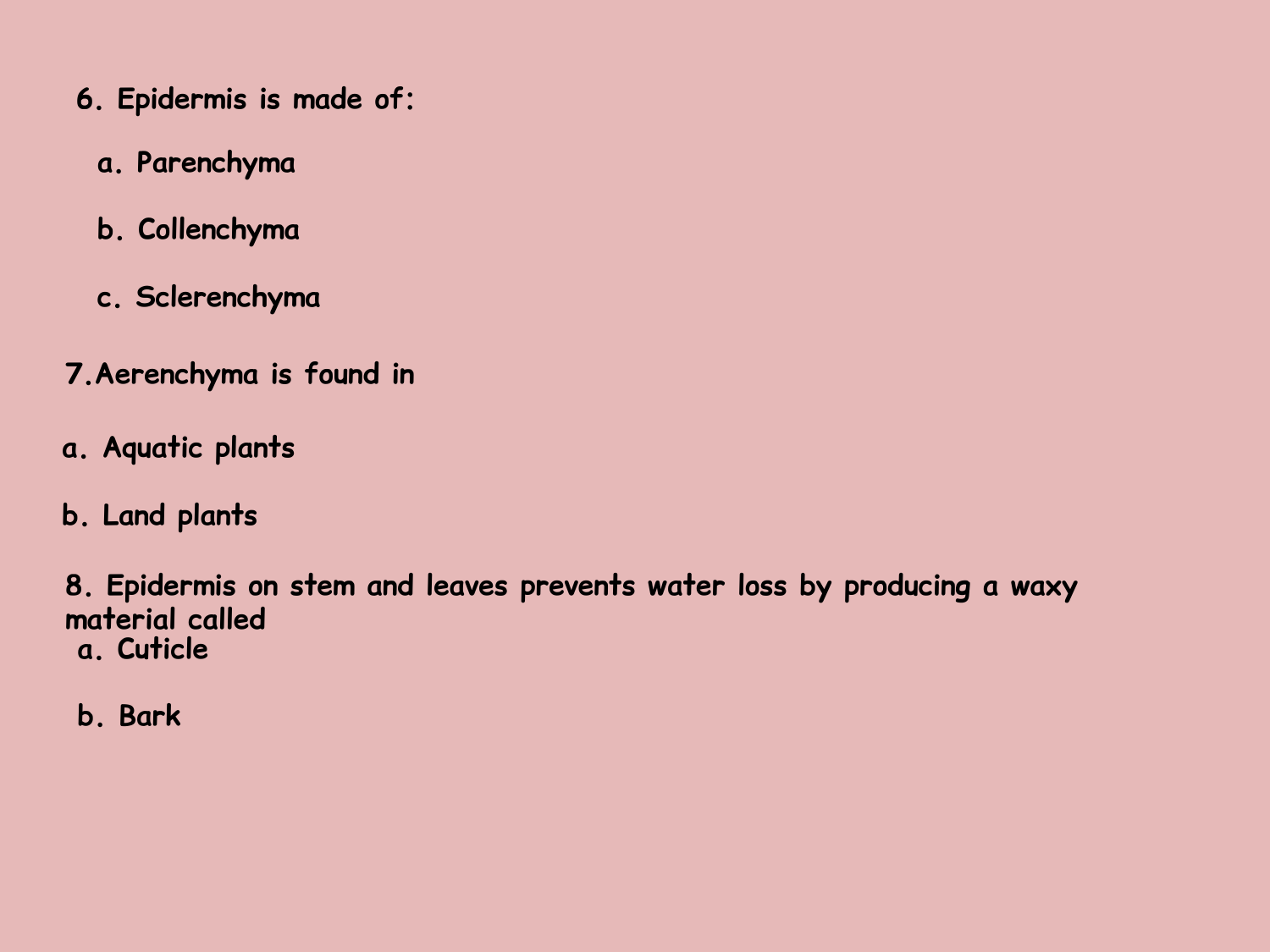

6. Epidermis is made of:
a. Parenchyma

b. Collenchyma

c. Sclerenchyma
7.Aerenchyma is found in
a. Aquatic plants

b. Land plants
8. Epidermis on stem and leaves prevents water loss by producing a waxy material called
a. Cuticle

b. Bark